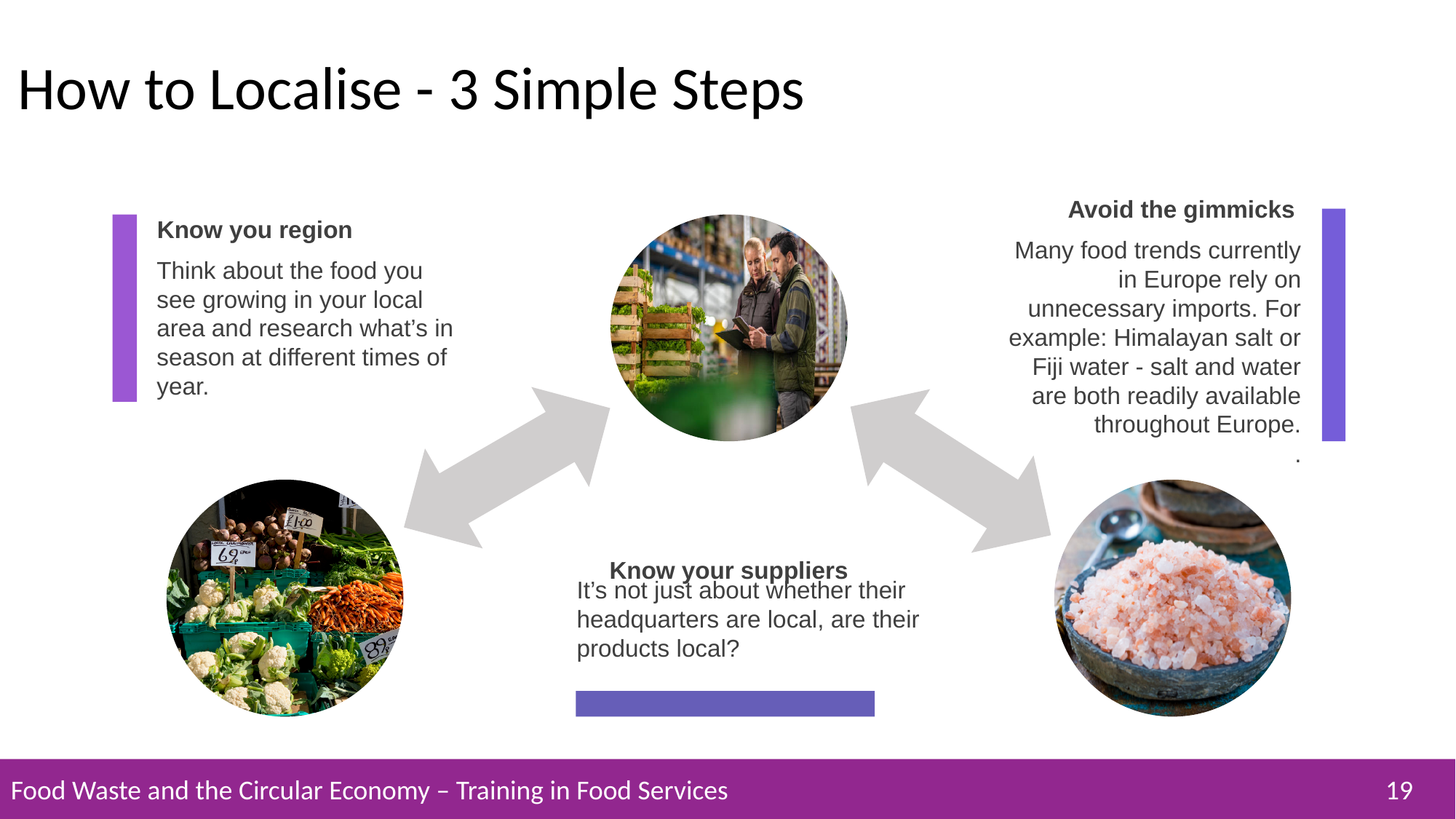

How to Localise - 3 Simple Steps
Avoid the gimmicks
Many food trends currently in Europe rely on unnecessary imports. For example: Himalayan salt or Fiji water - salt and water are both readily available throughout Europe.
.
Know you region
Think about the food you see growing in your local area and research what’s in season at different times of year.

Know your suppliers
It’s not just about whether their headquarters are local, are their products local?